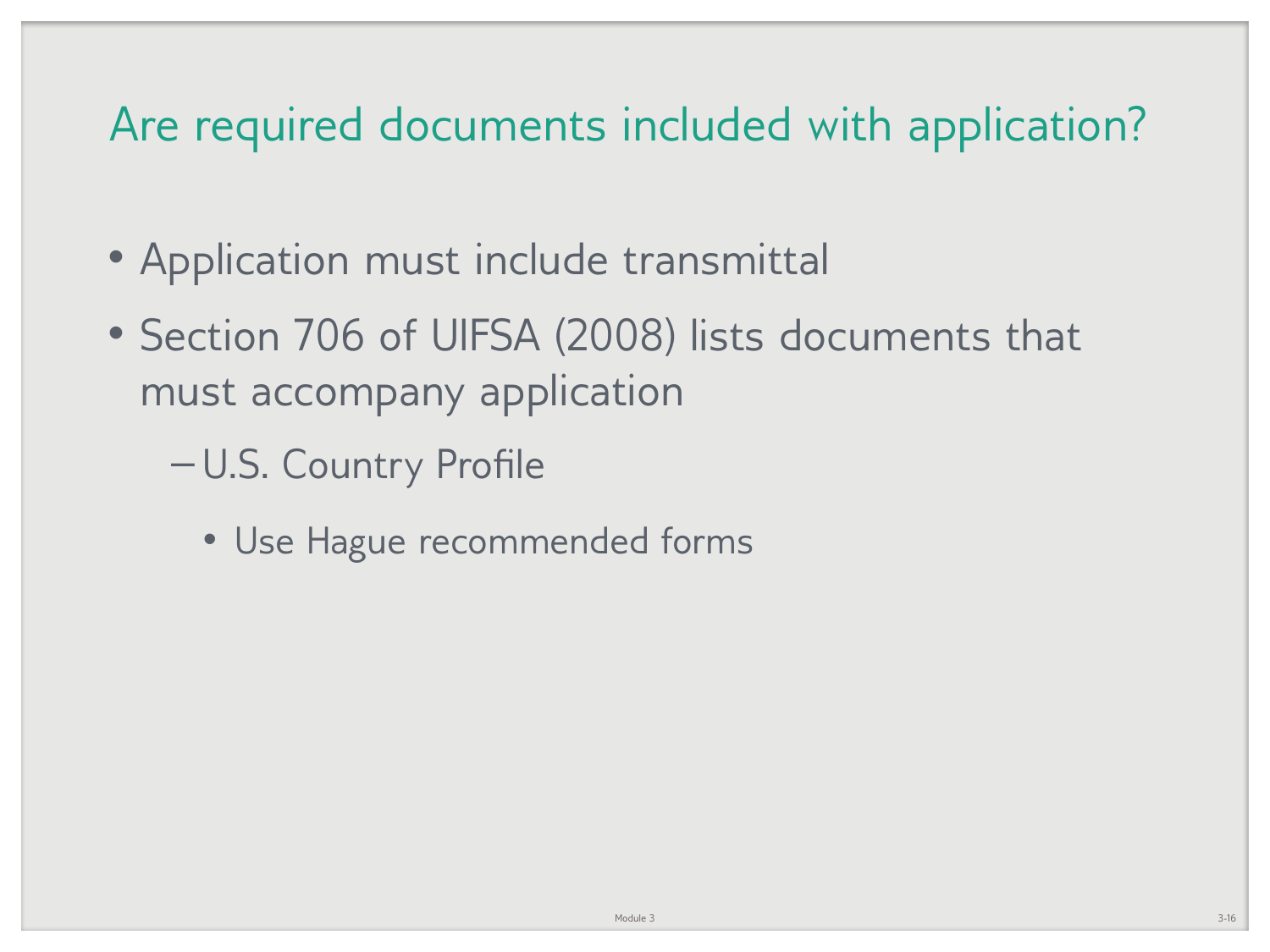

# Are required documents included with application?
Application must include transmittal
Section 706 of UIFSA (2008) lists documents that must accompany application
U.S. Country Profile
Use Hague recommended forms
Module 3
3-16